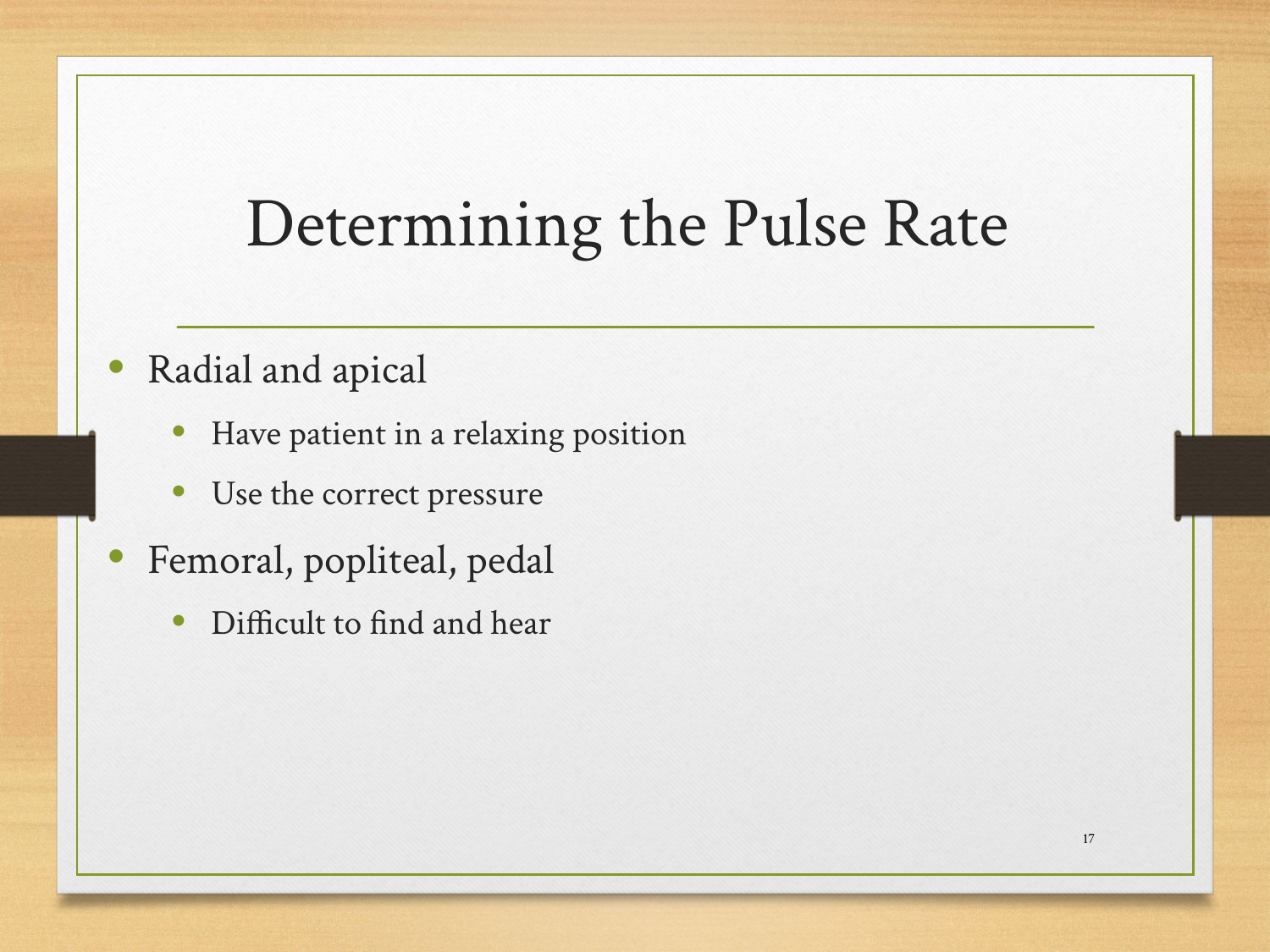

# Determining the Pulse Rate
Radial and apical
Have patient in a relaxing position
Use the correct pressure
Femoral, popliteal, pedal
Difficult to find and hear
 17